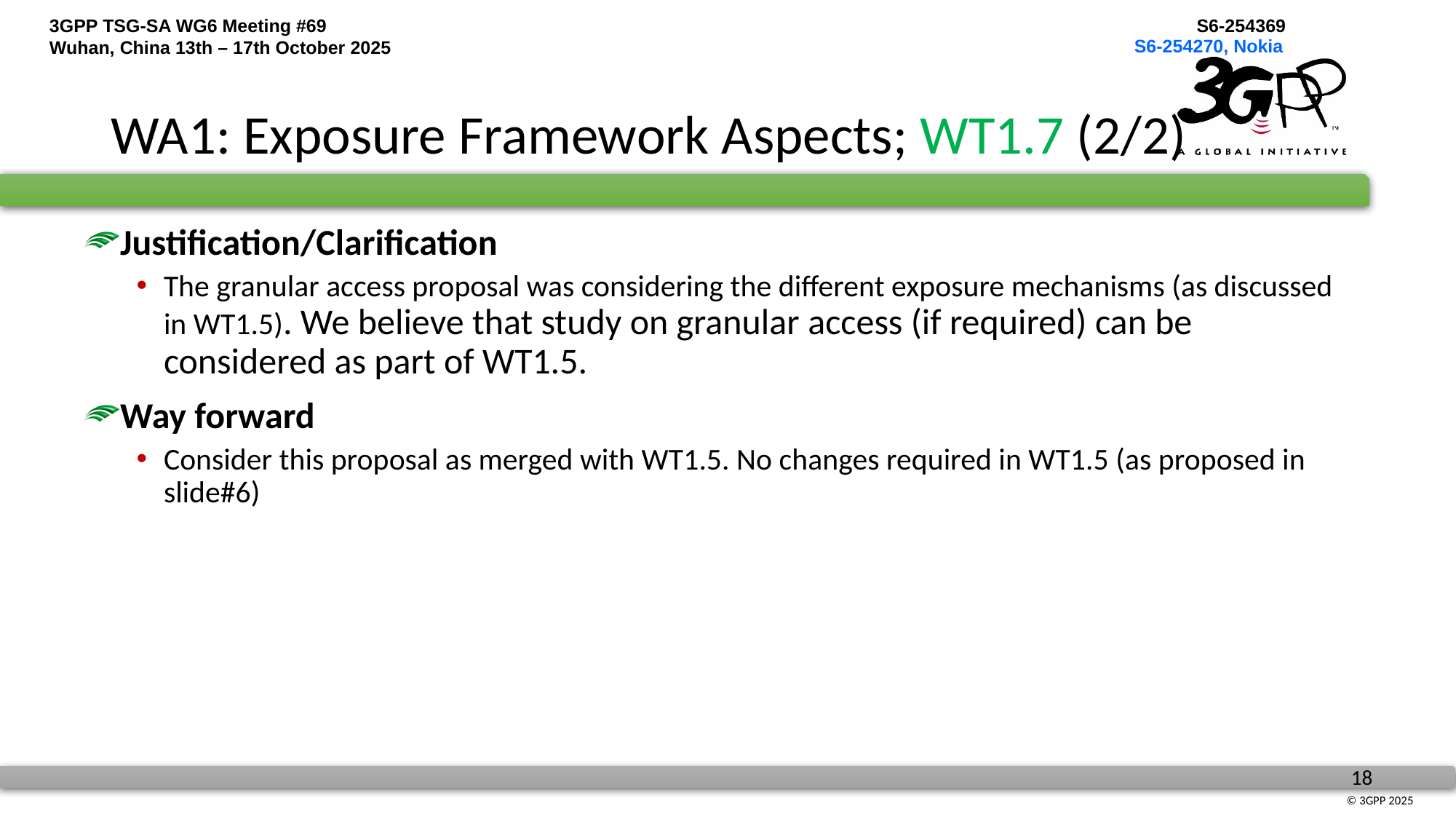

S6-254270, Nokia
# WA1: Exposure Framework Aspects; WT1.7 (2/2)
Justification/Clarification
The granular access proposal was considering the different exposure mechanisms (as discussed in WT1.5). We believe that study on granular access (if required) can be considered as part of WT1.5.
Way forward
Consider this proposal as merged with WT1.5. No changes required in WT1.5 (as proposed in slide#6)